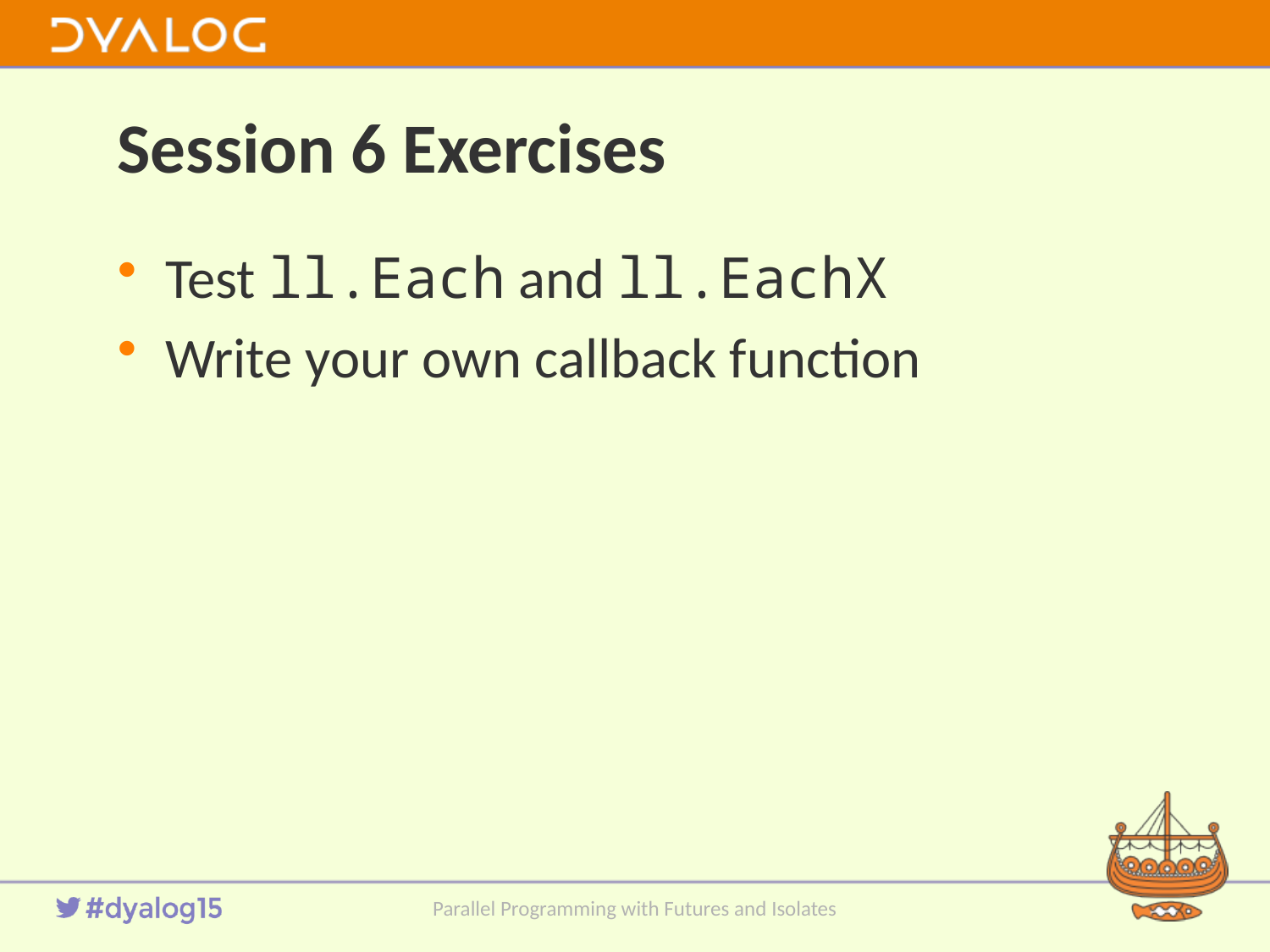

# Session 6 Exercises
Test ll.Each and ll.EachX
Write your own callback function
Parallel Programming with Futures and Isolates